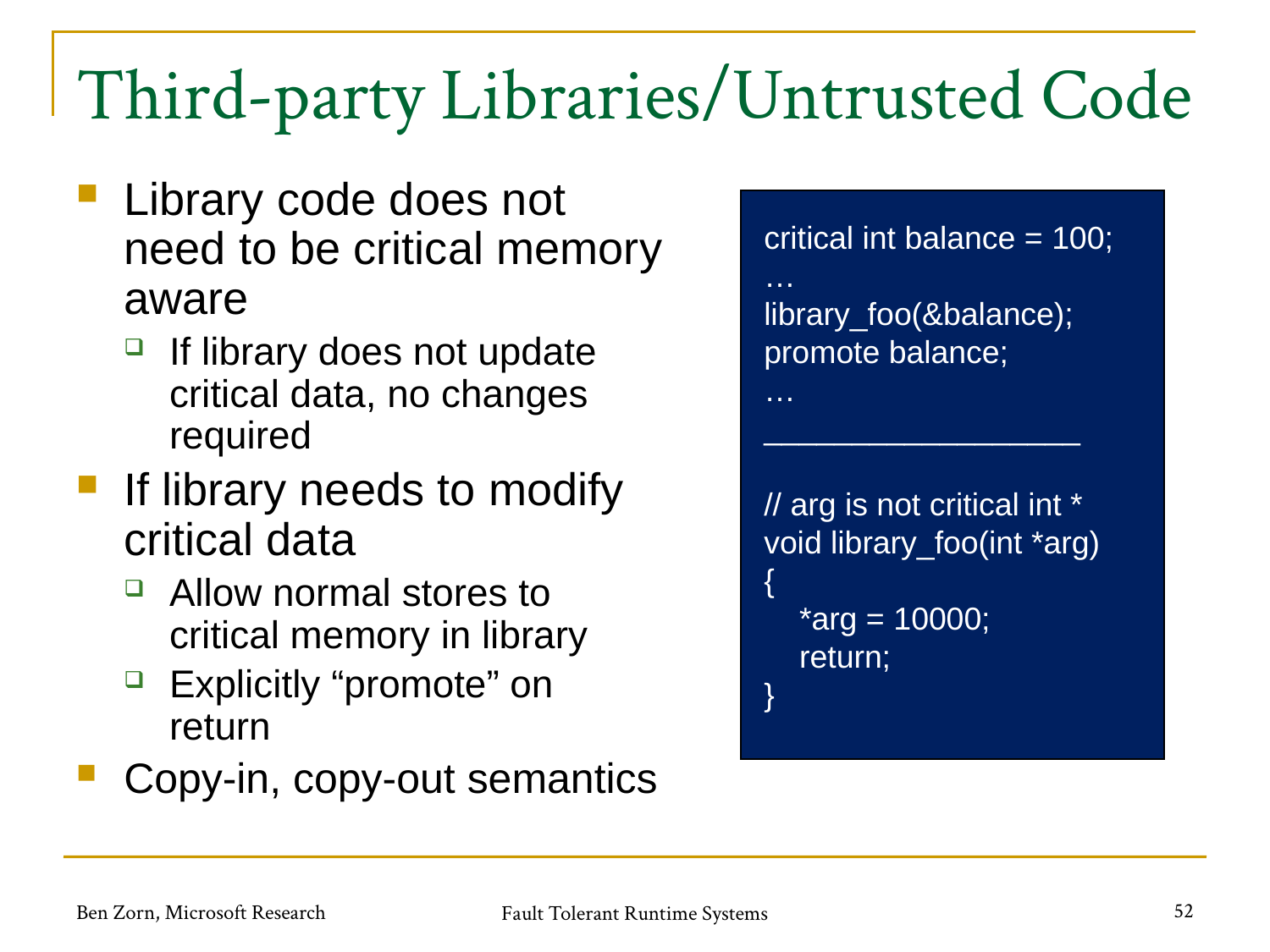

# Third-party Libraries/Untrusted Code
Library code does not need to be critical memory aware
If library does not update critical data, no changes required
If library needs to modify critical data
Allow normal stores to critical memory in library
Explicitly “promote” on return
Copy-in, copy-out semantics

critical int balance = 100;
…
library_foo(&balance);
promote balance;
…
__________________

// arg is not critical int *
void library_foo(int *arg)
{
    *arg = 10000;
    return;
}

Ben Zorn, Microsoft Research
52
Fault Tolerant Runtime Systems